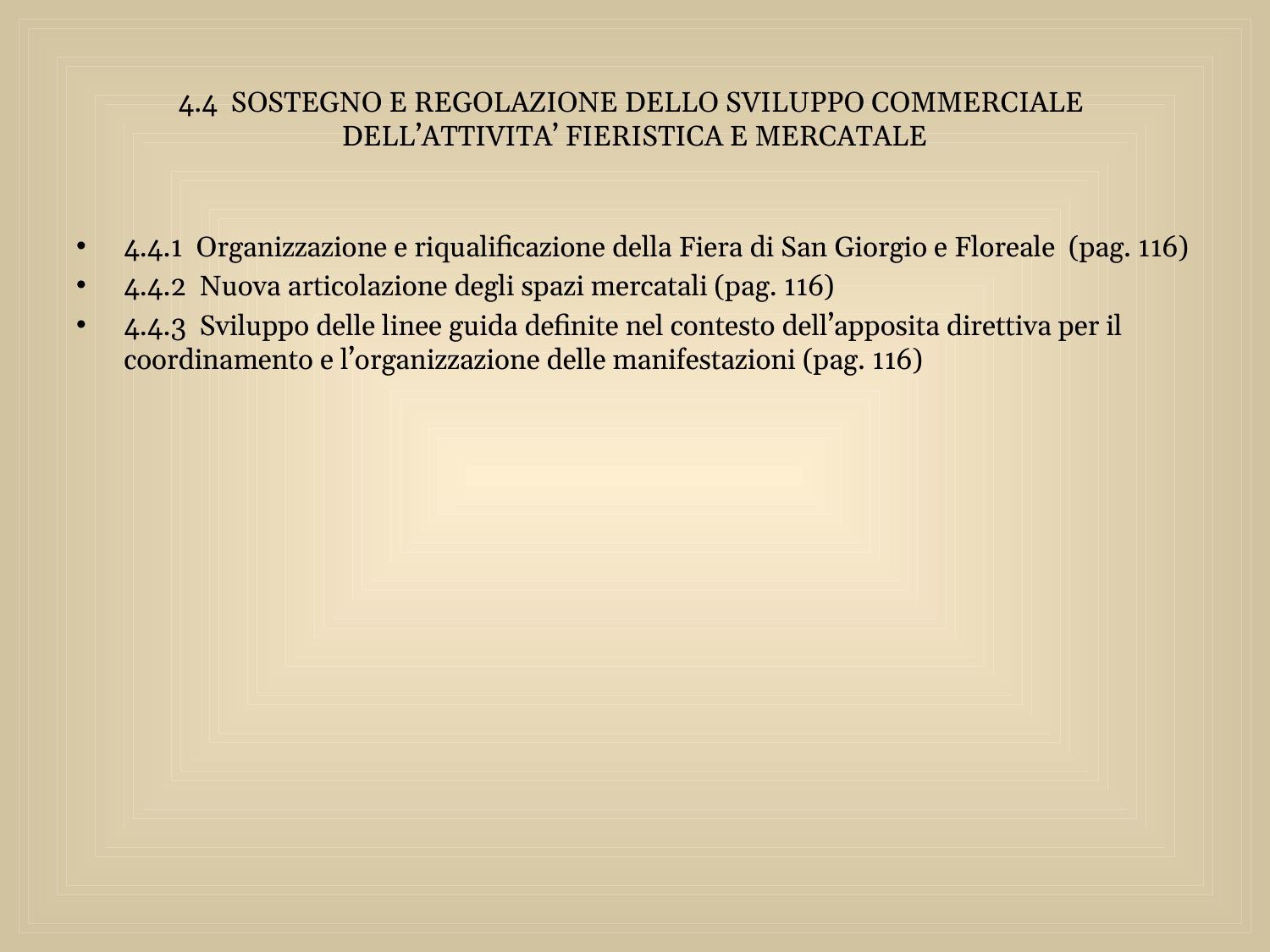

# 4.4  SOSTEGNO E REGOLAZIONE DELLO SVILUPPO COMMERCIALE DELL’ATTIVITA’ FIERISTICA E MERCATALE
4.4.1  Organizzazione e riqualificazione della Fiera di San Giorgio e Floreale  (pag. 116)
4.4.2  Nuova articolazione degli spazi mercatali (pag. 116)
4.4.3  Sviluppo delle linee guida definite nel contesto dell’apposita direttiva per il coordinamento e l’organizzazione delle manifestazioni (pag. 116)